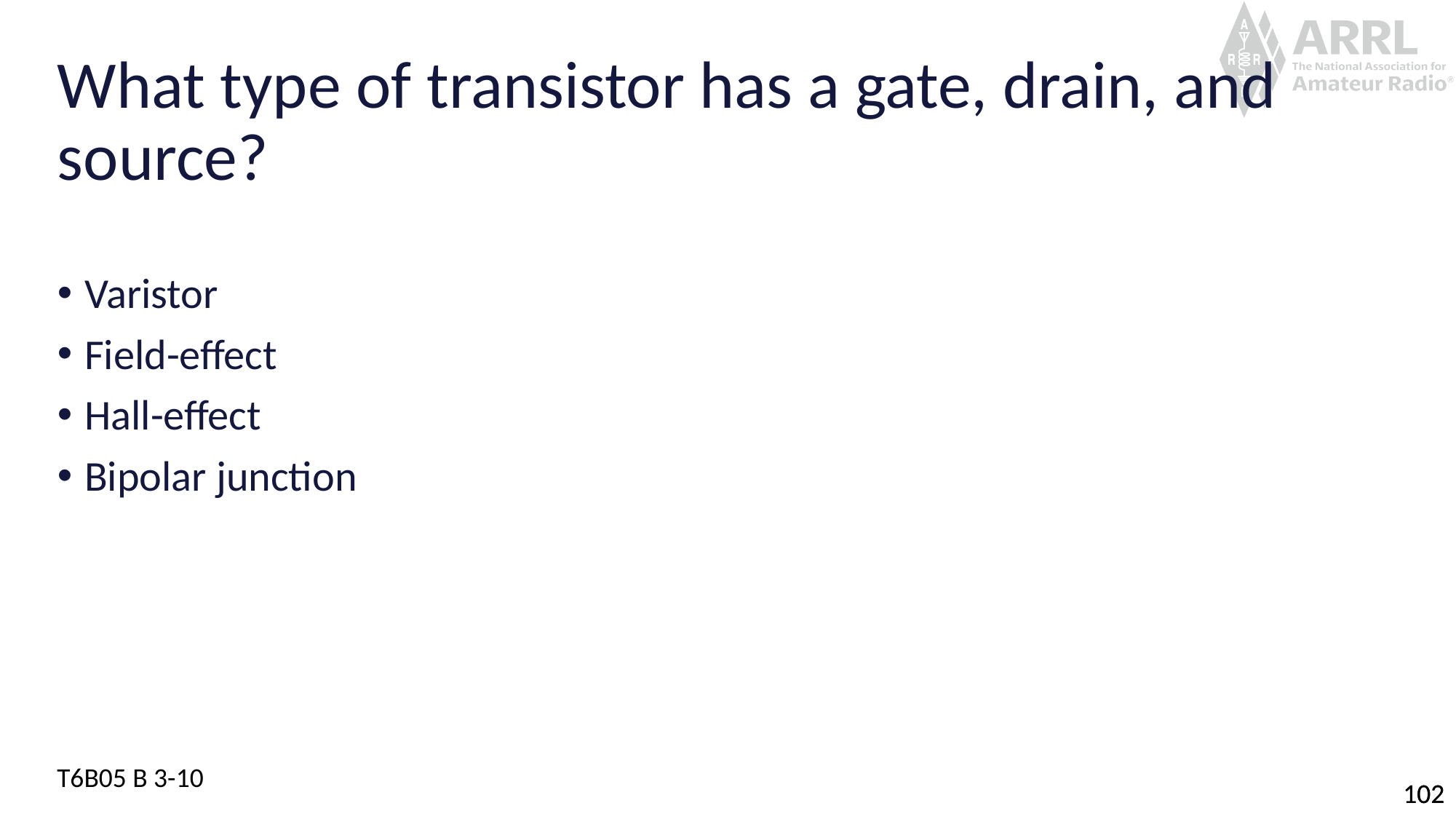

# What type of transistor has a gate, drain, and source?
Varistor
Field-effect
Hall-effect
Bipolar junction
T6B05 B 3-10